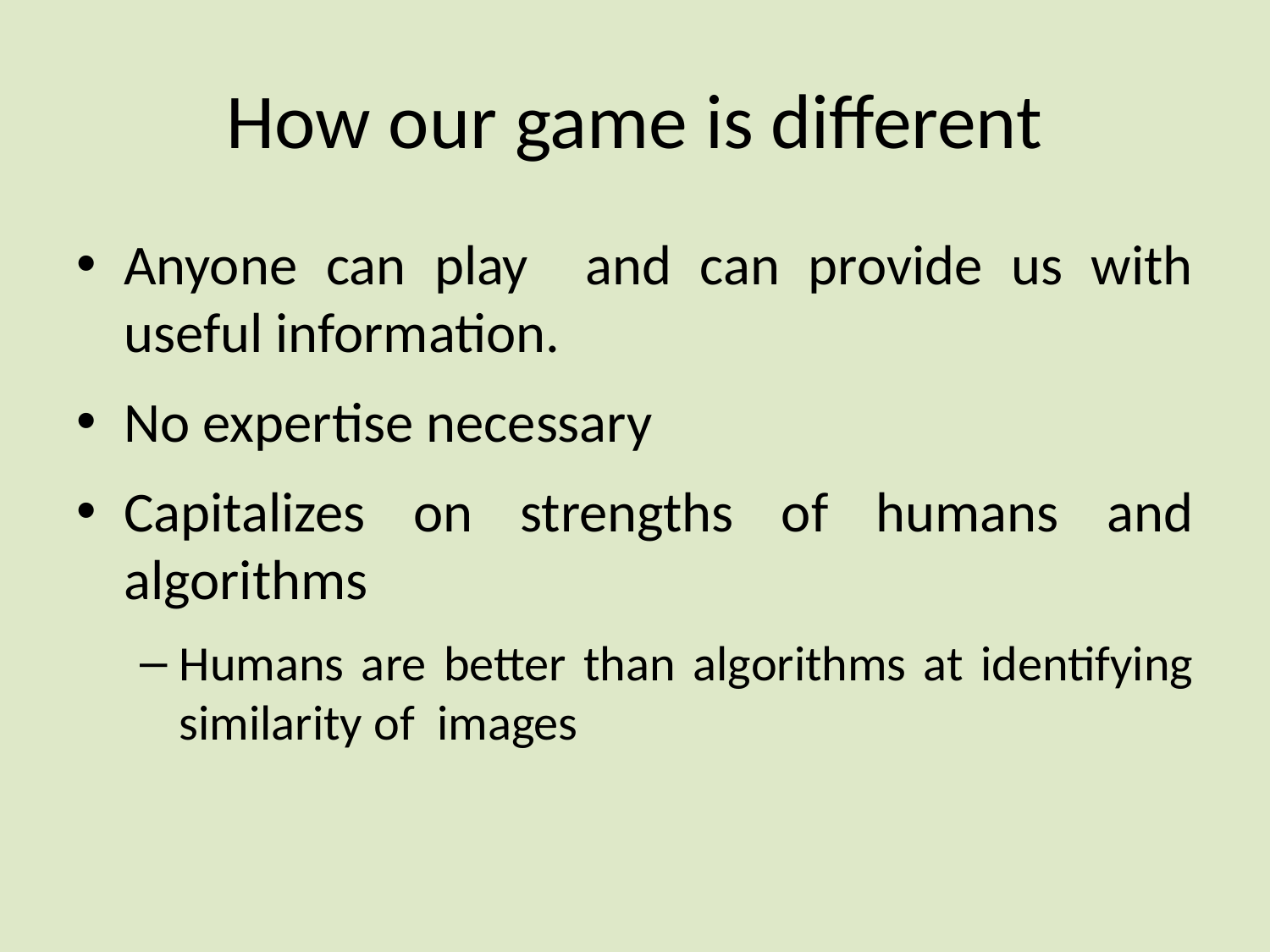

# How our game is different
Anyone can play  and can provide us with useful information.
No expertise necessary
Capitalizes on strengths of humans and algorithms
Humans are better than algorithms at identifying similarity of  images